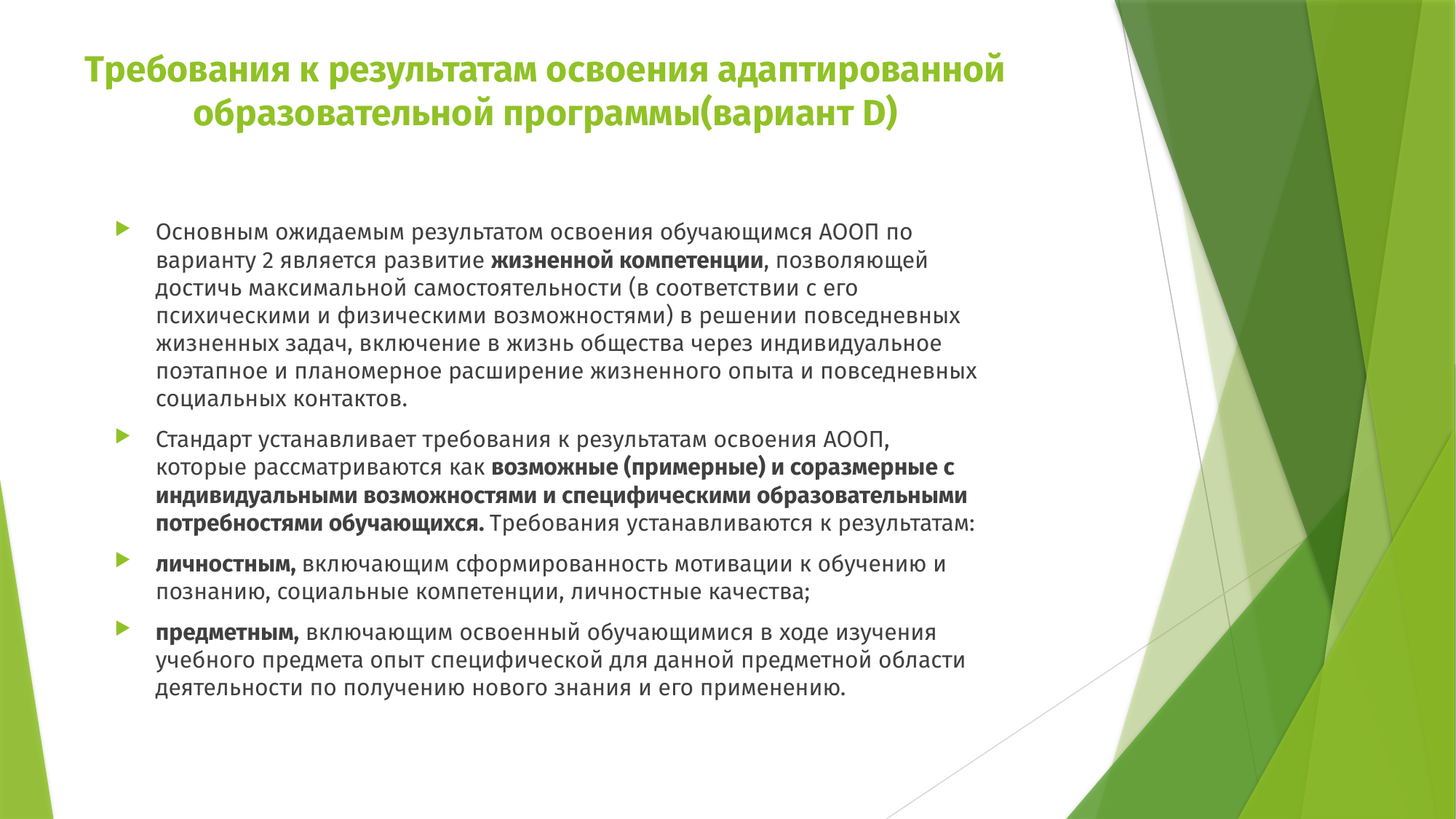

Требования к результатам освоения адаптированной образовательной программы(вариант D)
Основным ожидаемым результатом освоения обучающимся АООП по варианту 2 является развитие жизненной компетенции, позволяющей достичь максимальной самостоятельности (в соответствии с его психическими и физическими возможностями) в решении повседневных жизненных задач, включение в жизнь общества через индивидуальное поэтапное и планомерное расширение жизненного опыта и повседневных социальных контактов.
Стандарт устанавливает требования к результатам освоения АООП, которые рассматриваются как возможные (примерные) и соразмерные с индивидуальными возможностями и специфическими образовательными потребностями обучающихся. Требования устанавливаются к результатам:
личностным, включающим сформированность мотивации к обучению и познанию, социальные компетенции, личностные качества;
предметным, включающим освоенный обучающимися в ходе изучения учебного предмета опыт специфической для данной предметной области деятельности по получению нового знания и его применению.